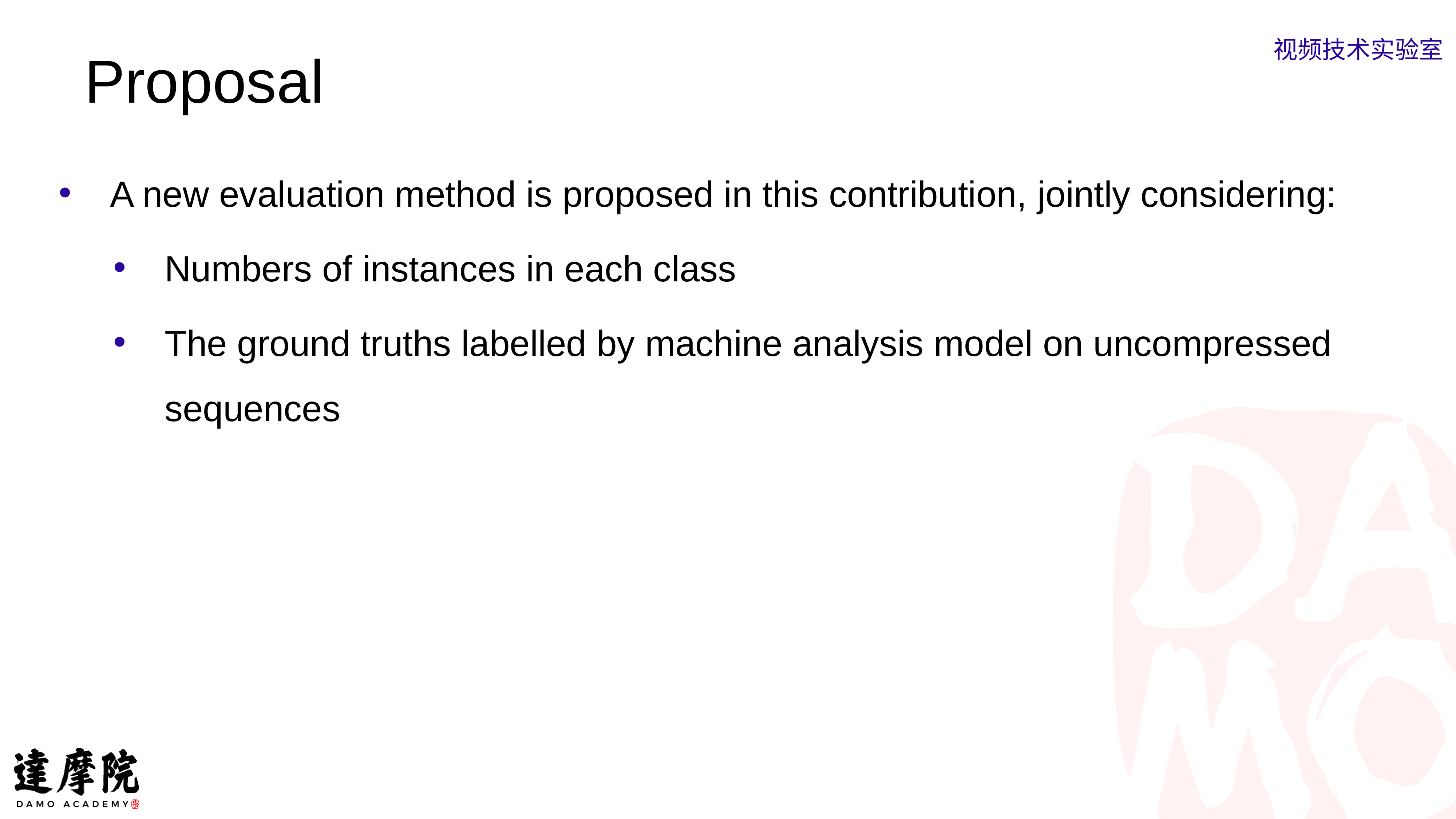

Proposal
A new evaluation method is proposed in this contribution, jointly considering:
Numbers of instances in each class
The ground truths labelled by machine analysis model on uncompressed sequences